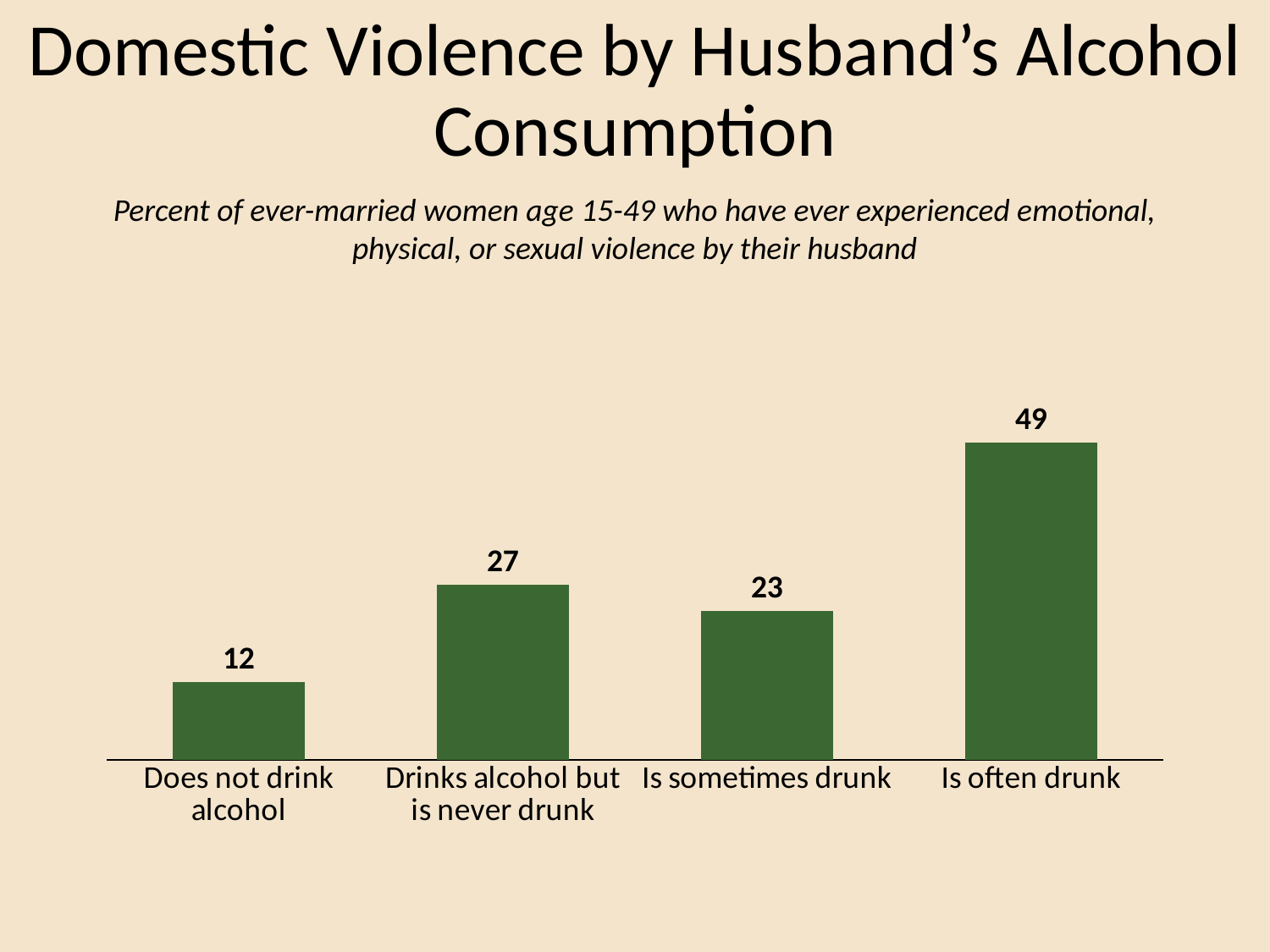

# Domestic Violence by Husband’s Alcohol Consumption

### Chart

| Category | Column1 |
|---|---|
| Does not drink alcohol | 12.0 |
| Drinks alcohol but is never drunk | 27.0 |
| Is sometimes drunk | 23.0 |
| Is often drunk | 49.0 |
Percent of ever-married women age 15-49 who have ever experienced emotional, physical, or sexual violence by their husband